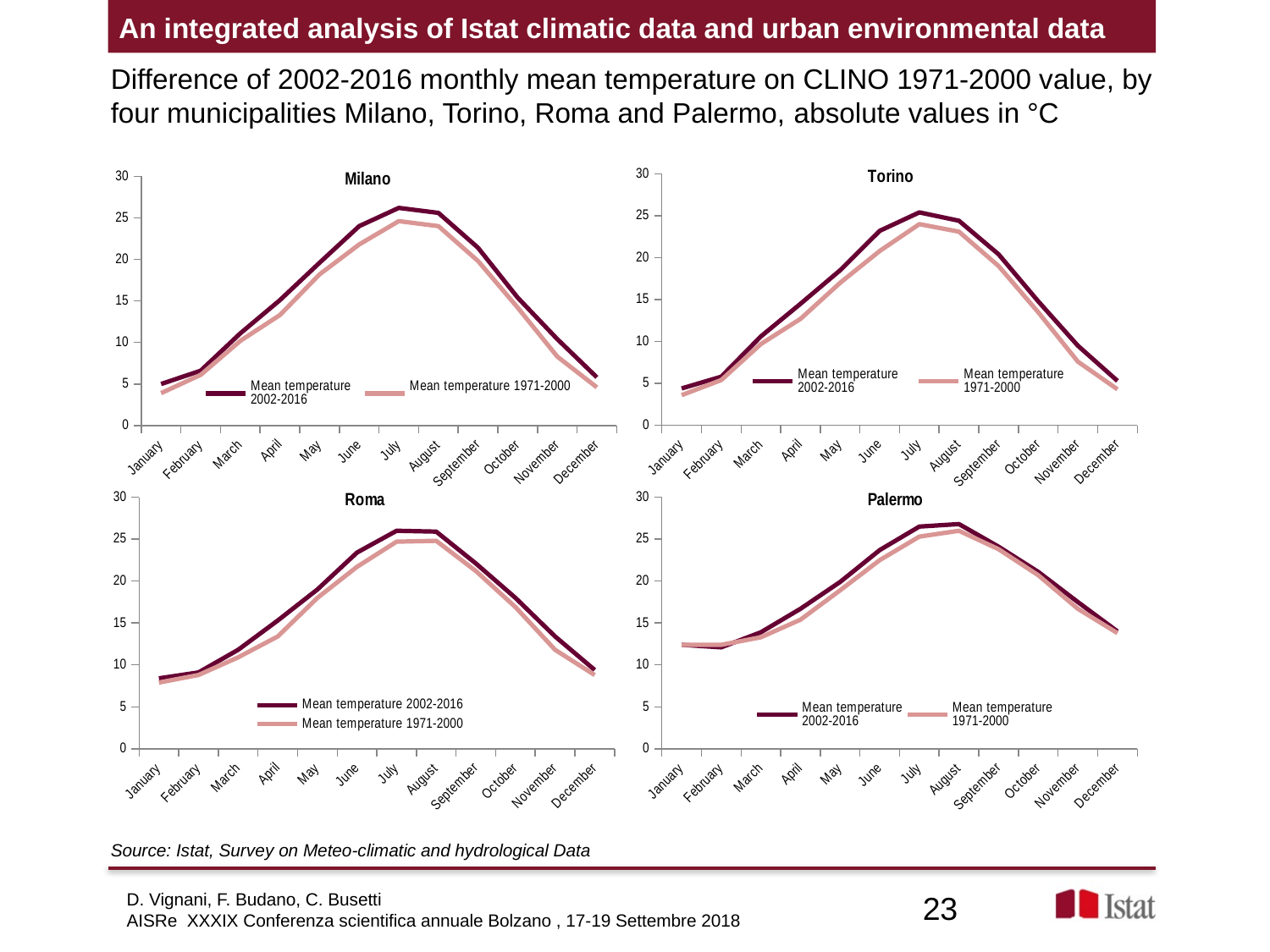

An integrated analysis of Istat climatic data and urban environmental data
# Difference of 2002-2016 monthly mean temperature on CLINO 1971-2000 value, by four municipalities Milano, Torino, Roma and Palermo, absolute values in °C

### Chart: Torino

| Category | Mean temperature
2002-2016 | Mean temperature
1971-2000 |
|---|---|---|
| January | 4.4 | 3.6 |
| February | 5.8 | 5.4 |
| March | 10.6 | 9.7 |
| April | 14.5 | 12.7 |
| May | 18.5 | 17.0 |
| June | 23.2 | 20.8 |
| July | 25.4 | 24.0 |
| August | 24.4 | 23.1 |
| September | 20.4 | 19.0 |
| October | 14.8 | 13.5 |
| November | 9.5 | 7.6 |
| December | 5.3 | 4.3 |

### Chart: Milano

| Category | Mean temperature
2002-2016 | Mean temperature 1971-2000 |
|---|---|---|
| January | 5.0 | 3.9 |
| February | 6.6 | 6.1 |
| March | 11.1 | 10.2 |
| April | 15.1 | 13.3 |
| May | 19.6 | 18.2 |
| June | 24.0 | 21.8 |
| July | 26.2 | 24.6 |
| August | 25.6 | 24.0 |
| September | 21.4 | 19.8 |
| October | 15.4 | 14.2 |
| November | 10.4 | 8.3 |
| December | 5.8 | 4.6 |

### Chart: Roma

| Category | Mean temperature 2002-2016 | Mean temperature 1971-2000 |
|---|---|---|
| January | 8.4 | 7.9 |
| February | 9.1 | 8.8 |
| March | 11.8 | 10.9 |
| April | 15.3 | 13.4 |
| May | 19.0 | 18.0 |
| June | 23.4 | 21.7 |
| July | 26.0 | 24.7 |
| August | 25.9 | 24.8 |
| September | 22.1 | 21.2 |
| October | 18.0 | 16.9 |
| November | 13.4 | 11.8 |
| December | 9.4 | 8.8 |

### Chart: Palermo

| Category | Mean temperature
2002-2016 | Mean temperature
1971-2000 |
|---|---|---|
| January | 12.4 | 12.4 |
| February | 12.1 | 12.4 |
| March | 13.9 | 13.3 |
| April | 16.7 | 15.4 |
| May | 19.9 | 18.9 |
| June | 23.7 | 22.5 |
| July | 26.5 | 25.3 |
| August | 26.8 | 26.0 |
| September | 24.1 | 23.8 |
| October | 21.1 | 20.7 |
| November | 17.5 | 16.7 |
| December | 14.0 | 13.8 |
Source: Istat, Survey on Meteo-climatic and hydrological Data
D. Vignani, F. Budano, C. Busetti
AISRe  XXXIX Conferenza scientifica annuale Bolzano , 17-19 Settembre 2018
23